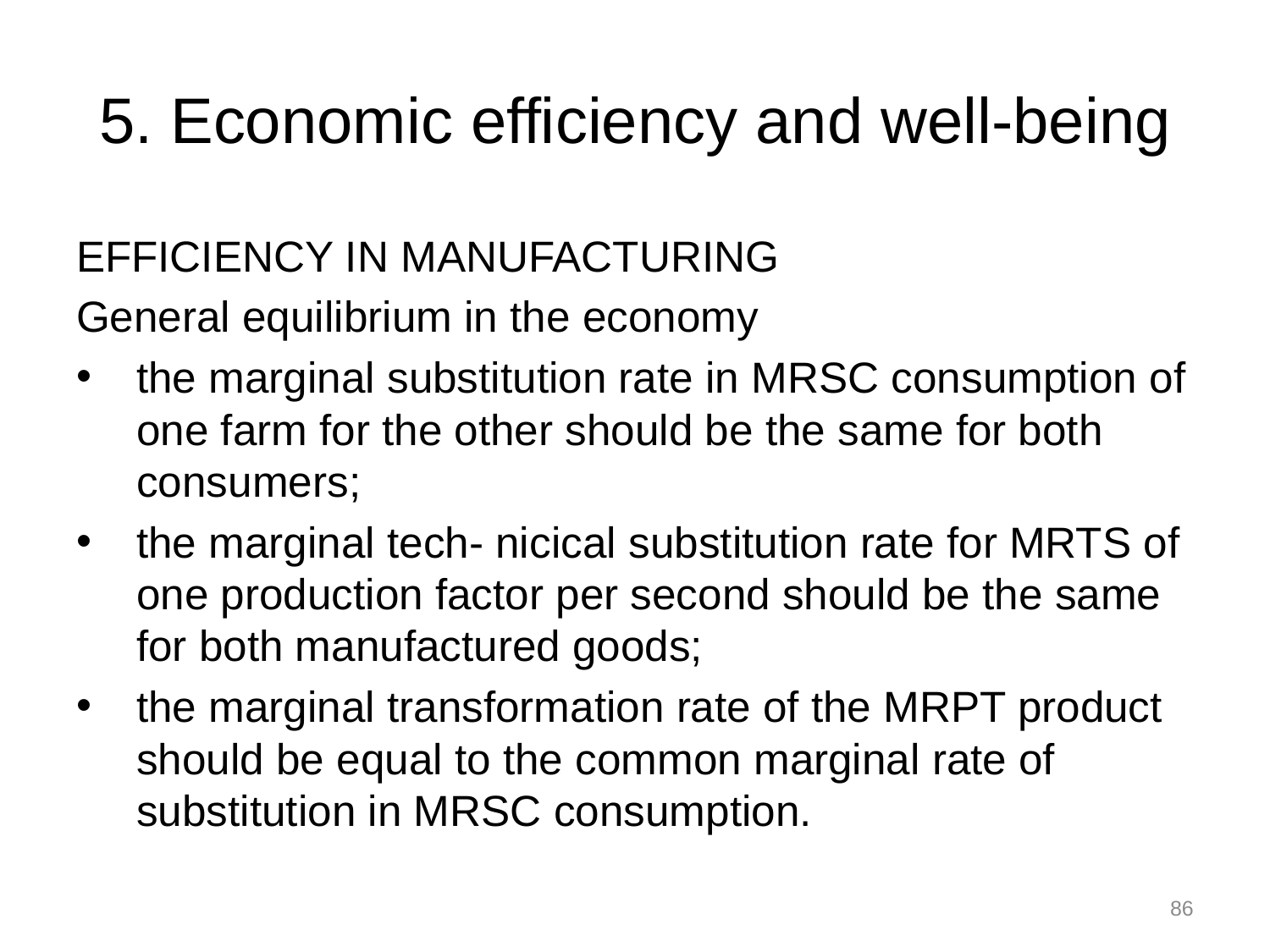

# 5. Economic efficiency and well-being
EFFICIENCY IN MANUFACTURING
General equilibrium in the economy
the marginal substitution rate in MRSC consumption of one farm for the other should be the same for both consumers;
the marginal tech- nicical substitution rate for MRTS of one production factor per second should be the same for both manufactured goods;
the marginal transformation rate of the MRPT product should be equal to the common marginal rate of substitution in MRSC consumption.
86